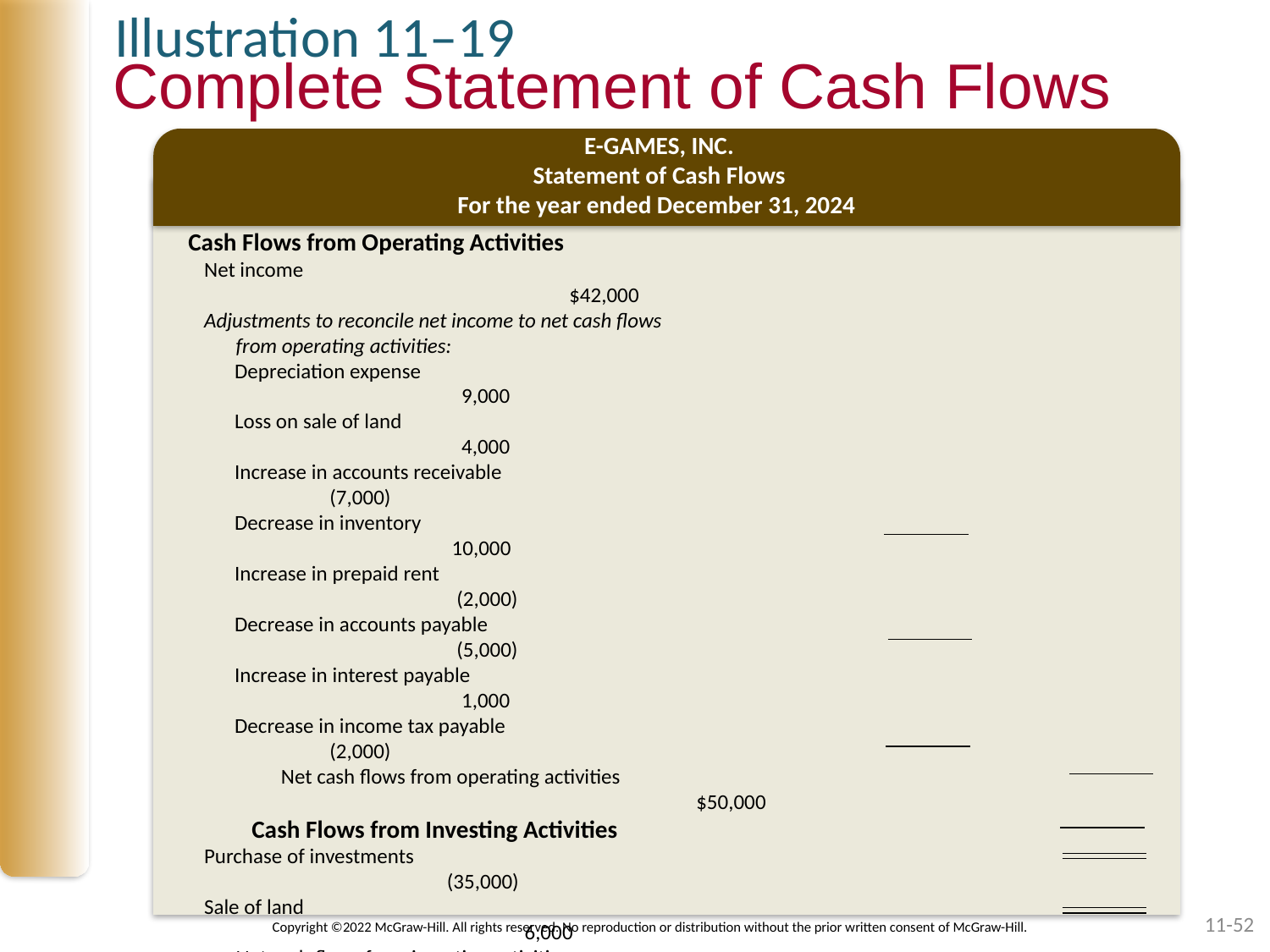

Illustration 11–19
# Complete Statement of Cash Flows
E-GAMES, INC.
Statement of Cash Flows
For the year ended December 31, 2024

Cash Flows from Operating Activities
Net income										$42,000
Adjustments to reconcile net income to net cash flows
from operating activities:
   Depreciation expense 								    9,000
   Loss on sale of land 								    4,000
   Increase in accounts receivable 						   (7,000)
   Decrease in inventory 								  10,000
   Increase in prepaid rent 							   (2,000)
   Decrease in accounts payable 							   (5,000)
   Increase in interest payable 							    1,000
   Decrease in income tax payable 						   (2,000)
      Net cash flows from operating activities								$50,000
Cash Flows from Investing Activities
Purchase of investments 								 (35,000)
Sale of land 									                 6,000
Net cash flows from investing activities 								(29,000)
Cash Flows from Financing Activities
Issuance of common stock 								     5,000
Payment of cash dividends 								  (12,000)
Net cash flows from financing activities 								  (7,000)
Net increase (decrease) in cash 								   	 14,000
Cash at the beginning of the period 									   	 48,000
Cash at the end of the period 									   	 62,000
Note: Noncash Activities
   Purchased equipment by issuing a note payable 							            $20,000
11-52
Copyright ©2022 McGraw-Hill. All rights reserved. No reproduction or distribution without the prior written consent of McGraw-Hill.